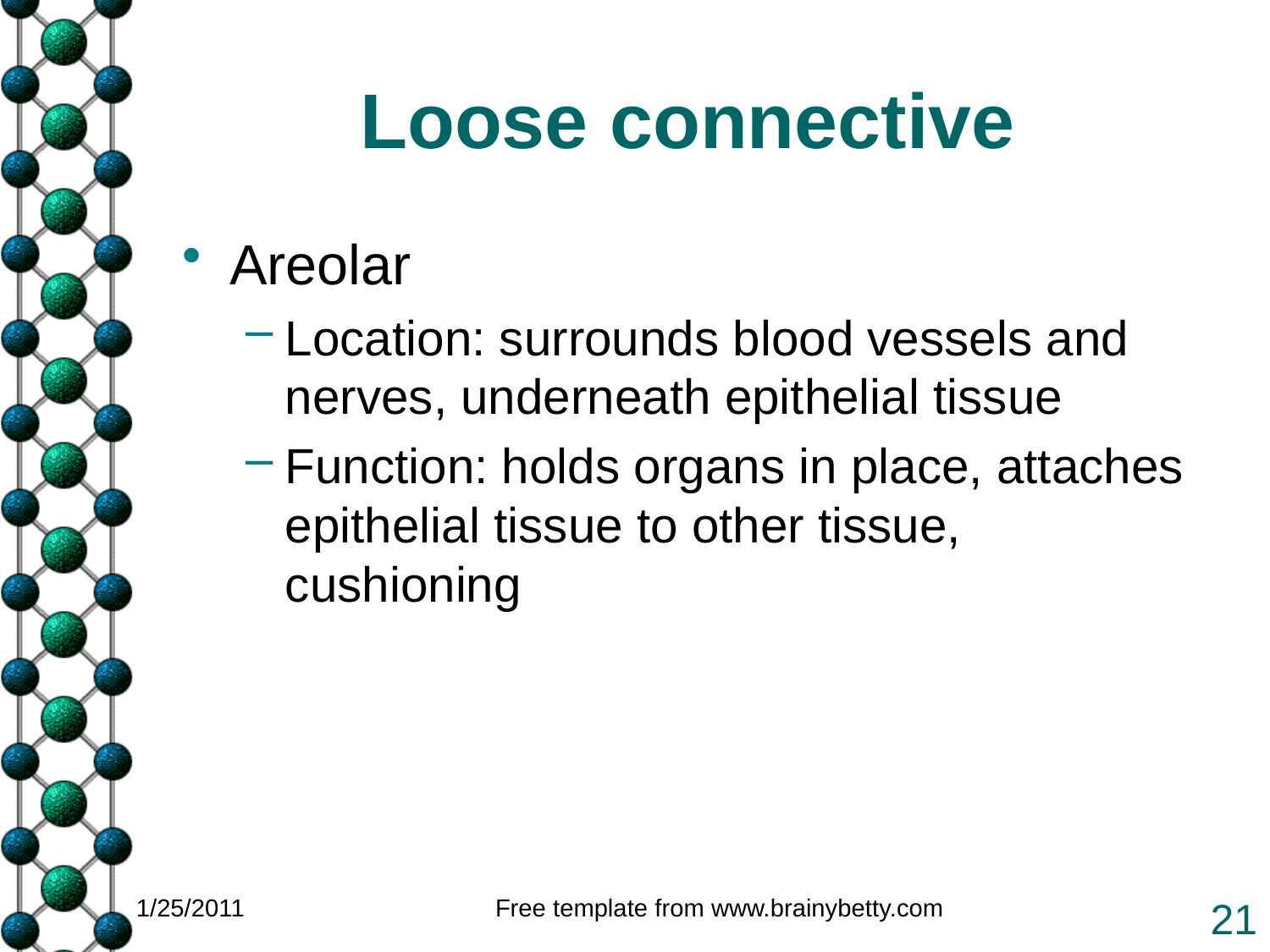

# Loose connective
Areolar
Location: surrounds blood vessels and nerves, underneath epithelial tissue
Function: holds organs in place, attaches epithelial tissue to other tissue, cushioning
1/25/2011
Free template from www.brainybetty.com
21